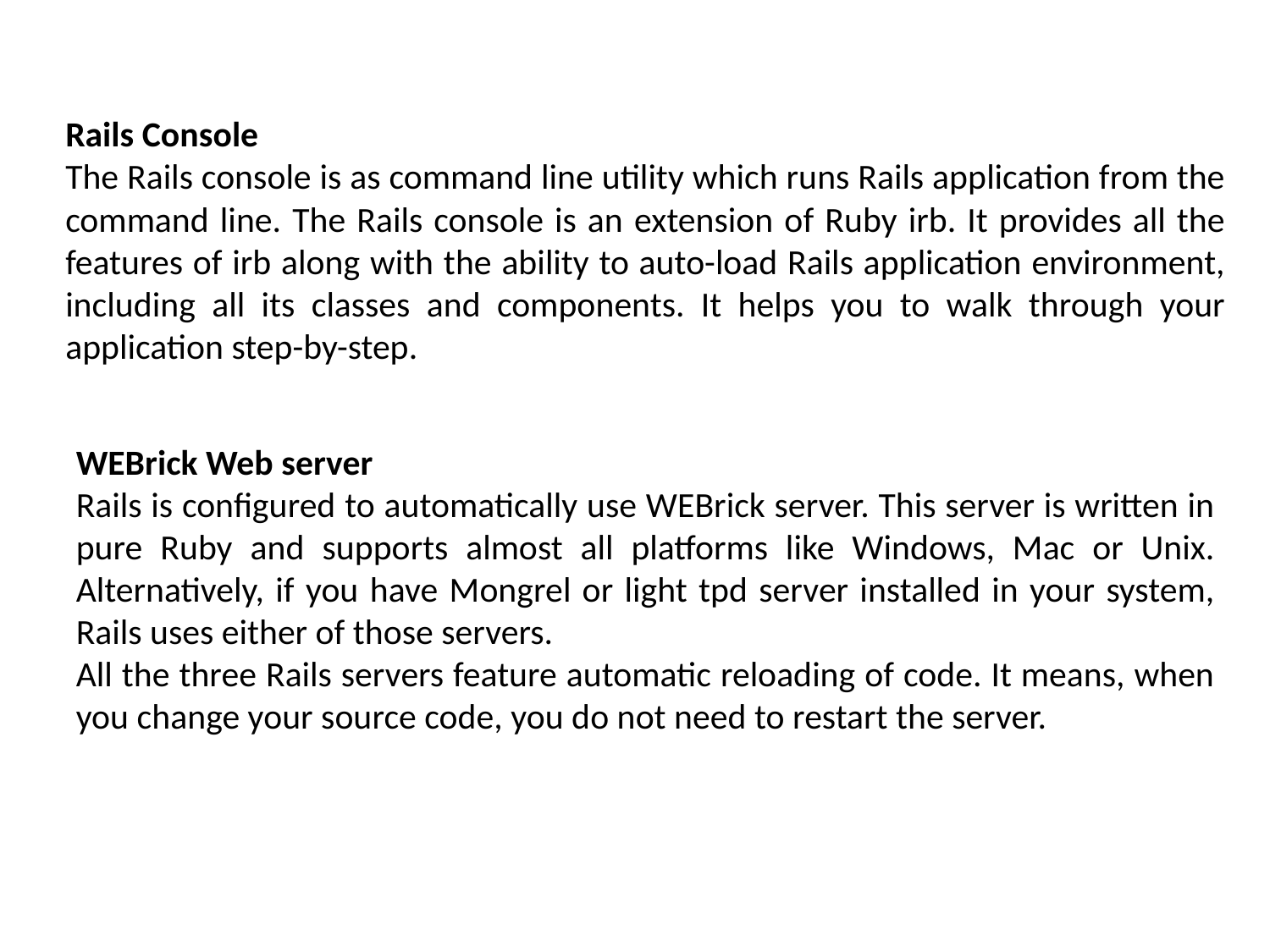

Rails Console
The Rails console is as command line utility which runs Rails application from the command line. The Rails console is an extension of Ruby irb. It provides all the features of irb along with the ability to auto-load Rails application environment, including all its classes and components. It helps you to walk through your application step-by-step.
WEBrick Web server
Rails is configured to automatically use WEBrick server. This server is written in pure Ruby and supports almost all platforms like Windows, Mac or Unix. Alternatively, if you have Mongrel or light tpd server installed in your system, Rails uses either of those servers.
All the three Rails servers feature automatic reloading of code. It means, when you change your source code, you do not need to restart the server.